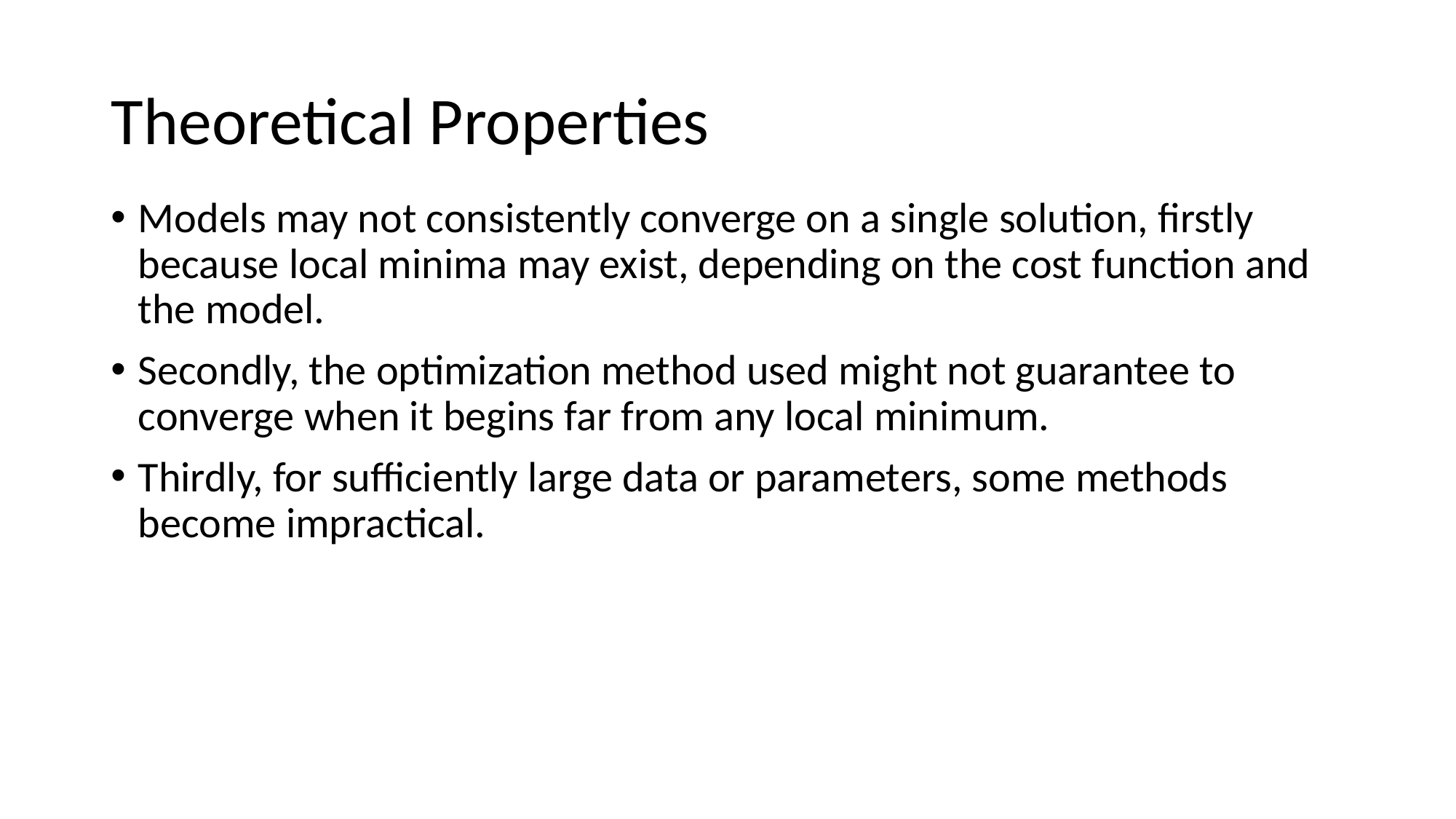

# Theoretical Properties
Models may not consistently converge on a single solution, firstly because local minima may exist, depending on the cost function and the model.
Secondly, the optimization method used might not guarantee to converge when it begins far from any local minimum.
Thirdly, for sufficiently large data or parameters, some methods become impractical.